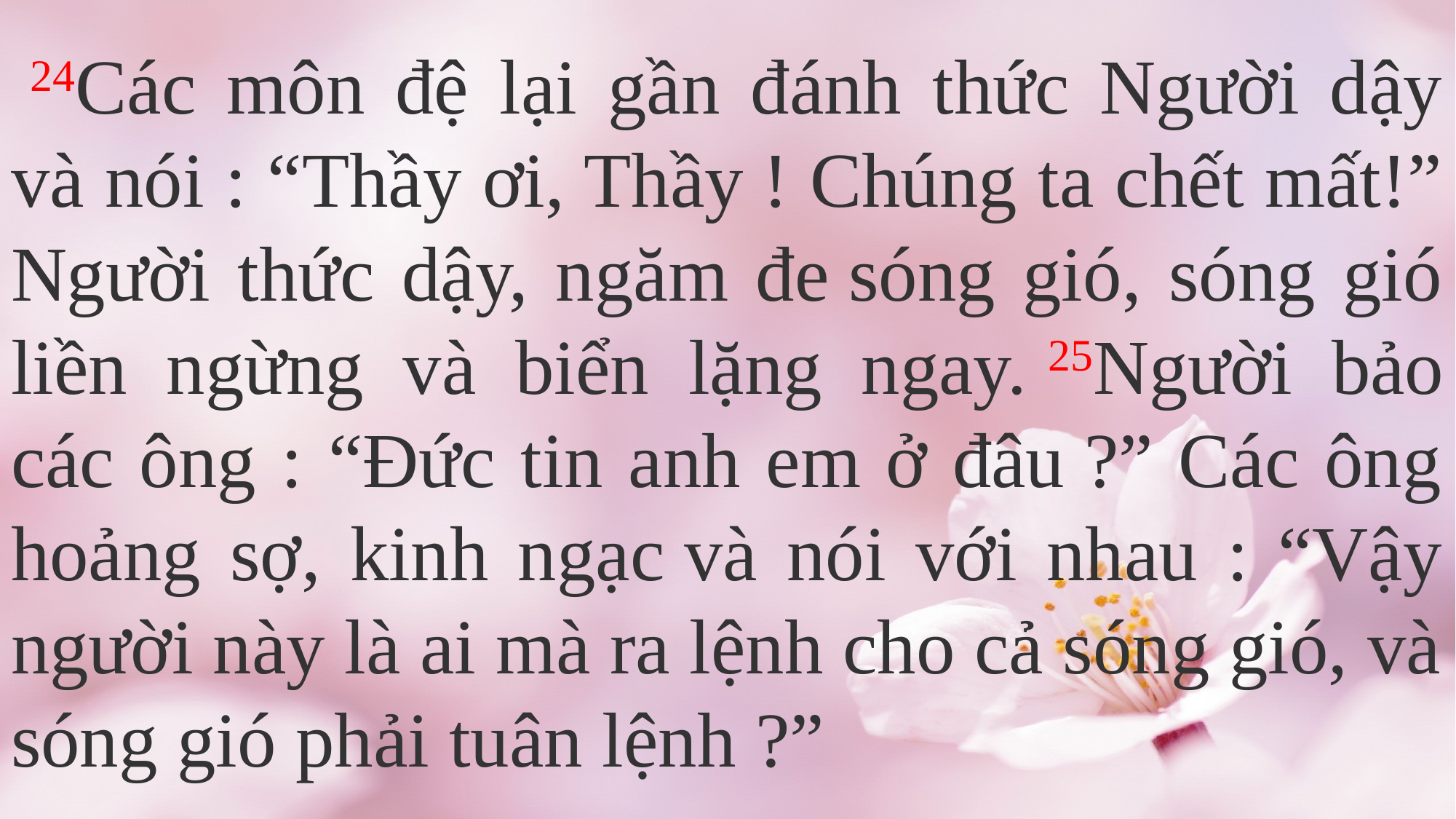

24Các môn đệ lại gần đánh thức Người dậy và nói : “Thầy ơi, Thầy ! Chúng ta chết mất!” Người thức dậy, ngăm đe sóng gió, sóng gió liền ngừng và biển lặng ngay. 25Người bảo các ông : “Đức tin anh em ở đâu ?” Các ông hoảng sợ, kinh ngạc và nói với nhau : “Vậy người này là ai mà ra lệnh cho cả sóng gió, và sóng gió phải tuân lệnh ?”